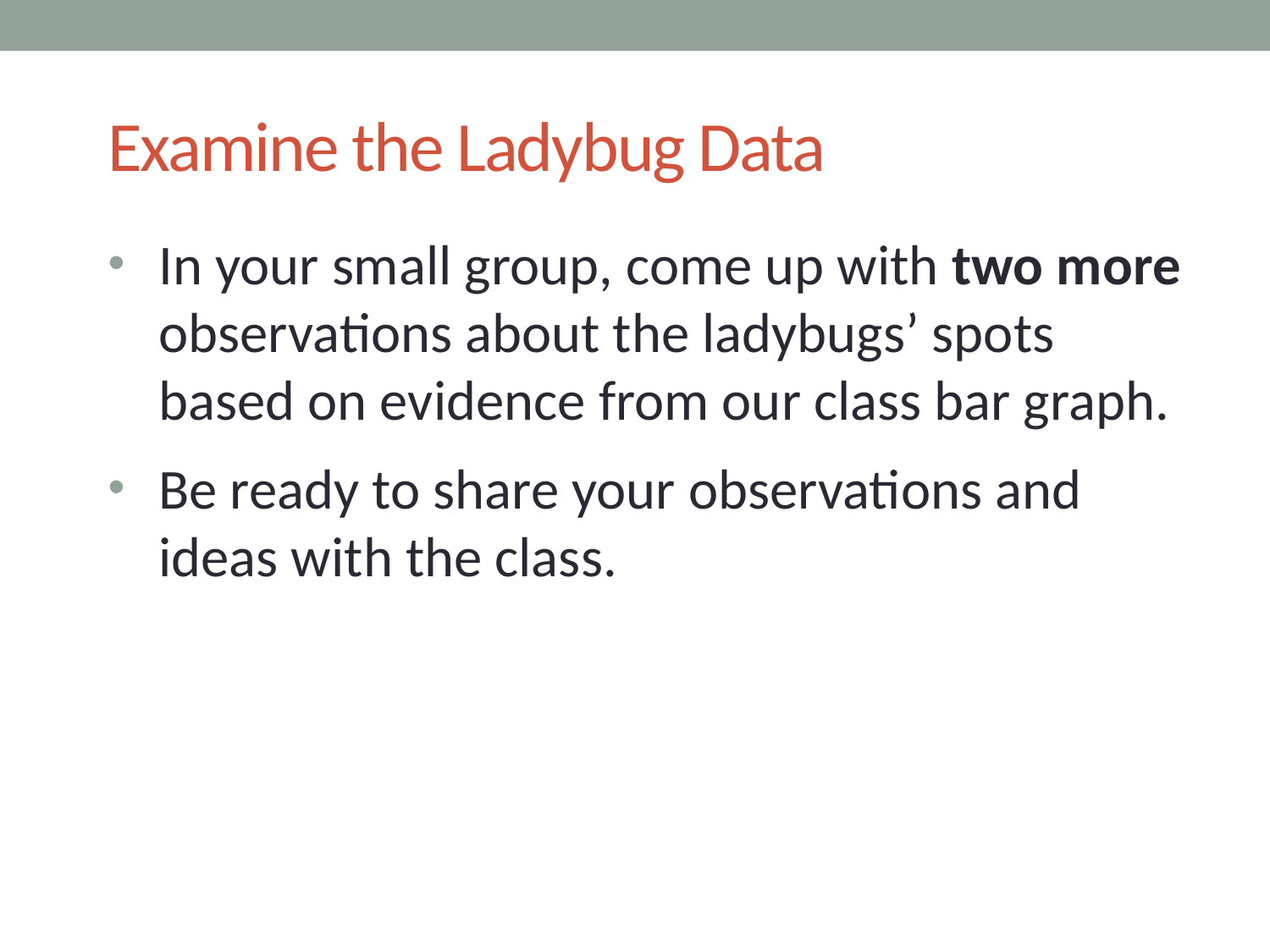

# Examine the Ladybug Data
In your small group, come up with two more observations about the ladybugs’ spots based on evidence from our class bar graph.
Be ready to share your observations and ideas with the class.